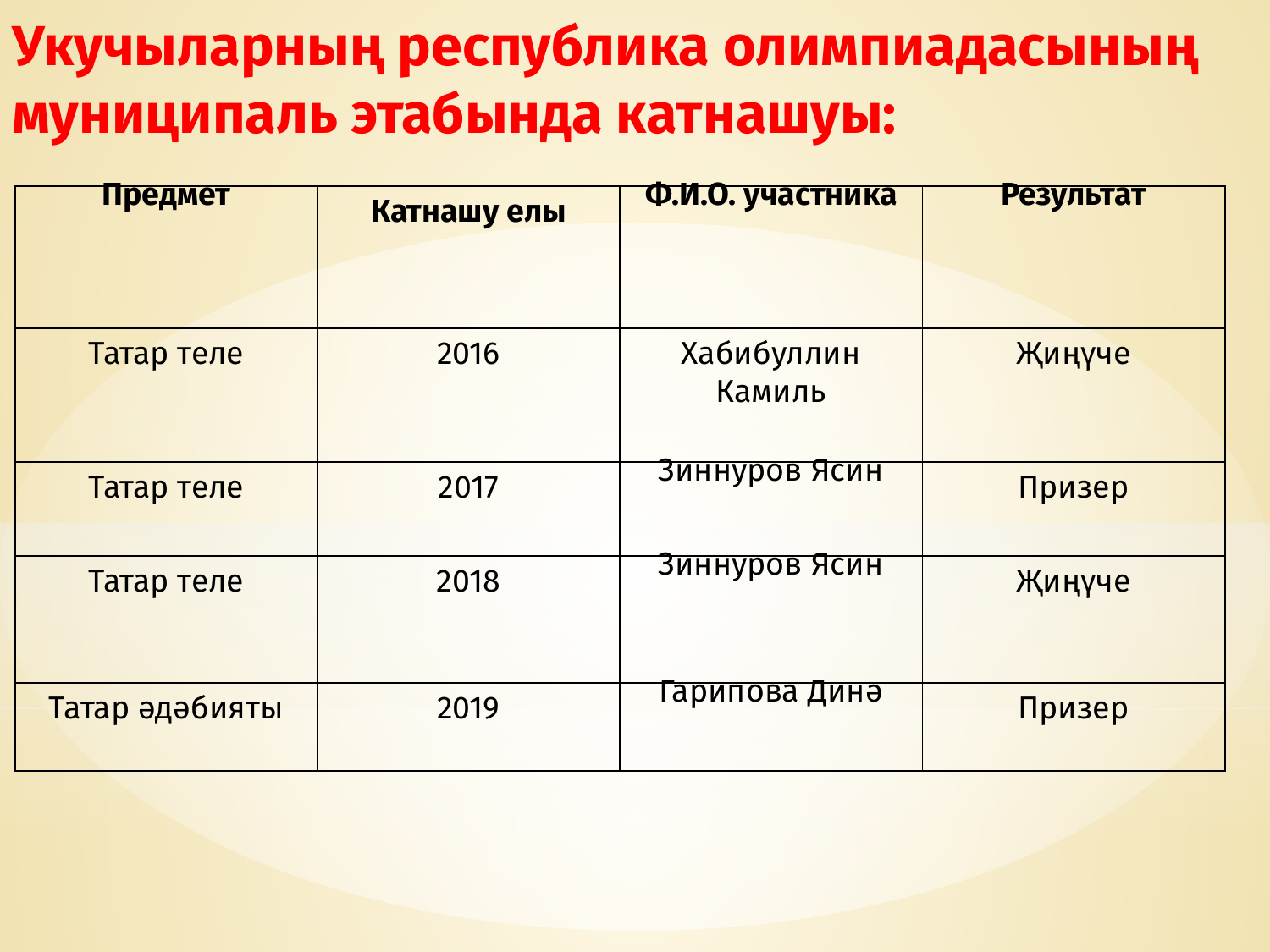

Укучыларның республика олимпиадасының муниципаль этабында катнашуы:

| Предмет | Катнашу елы | Ф.И.О. участника | Результат |
| --- | --- | --- | --- |
| Татар теле | 2016 | Хабибуллин Камиль | Җиңүче |
| Татар теле | 2017 | Зиннуров Ясин | Призер |
| Татар теле | 2018 | Зиннуров Ясин | Җиңүче |
| Татар әдәбияты | 2019 | Гарипова Динә | Призер |